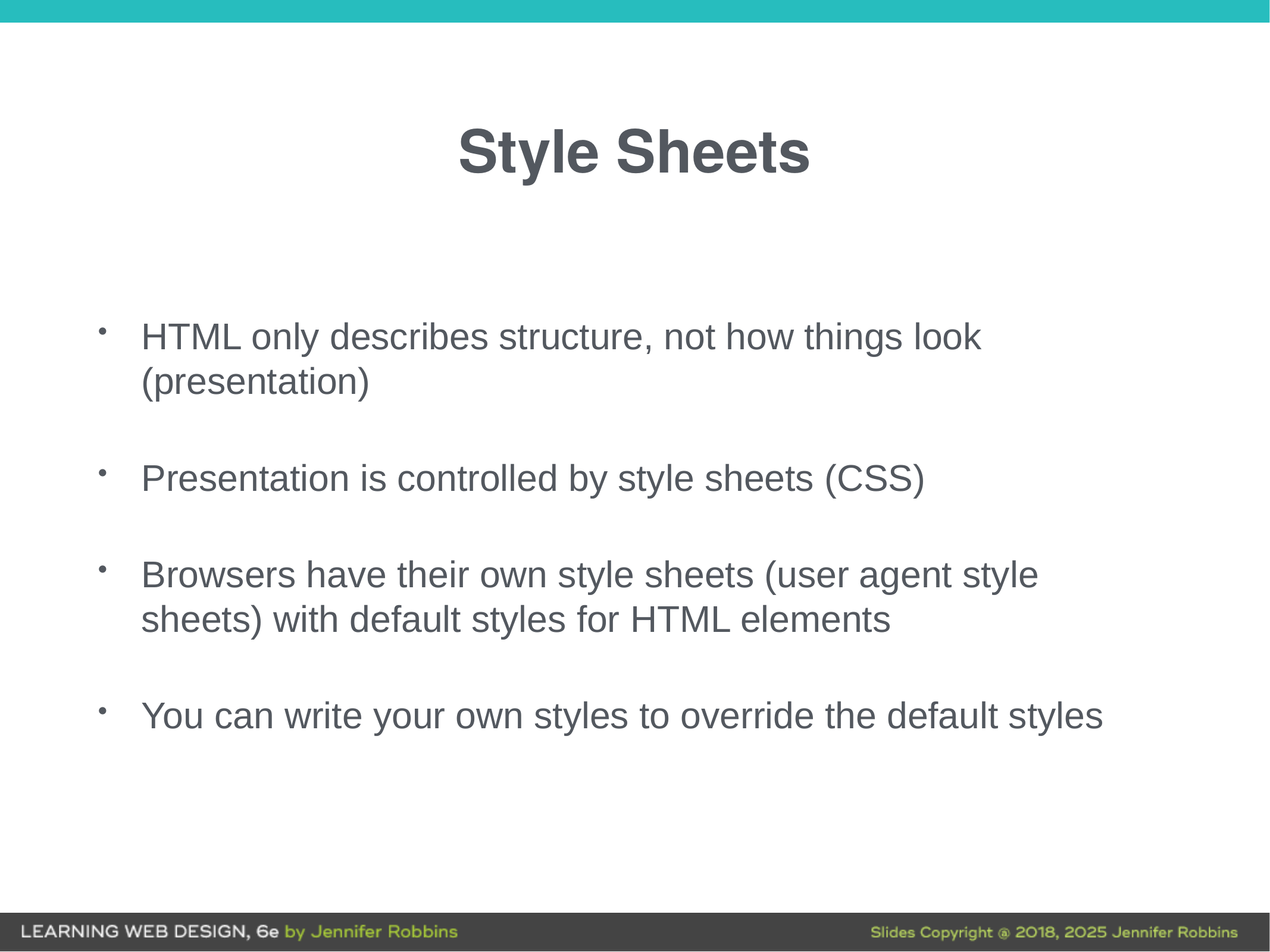

# Style Sheets
HTML only describes structure, not how things look (presentation)
Presentation is controlled by style sheets (CSS)
Browsers have their own style sheets (user agent style sheets) with default styles for HTML elements
You can write your own styles to override the default styles